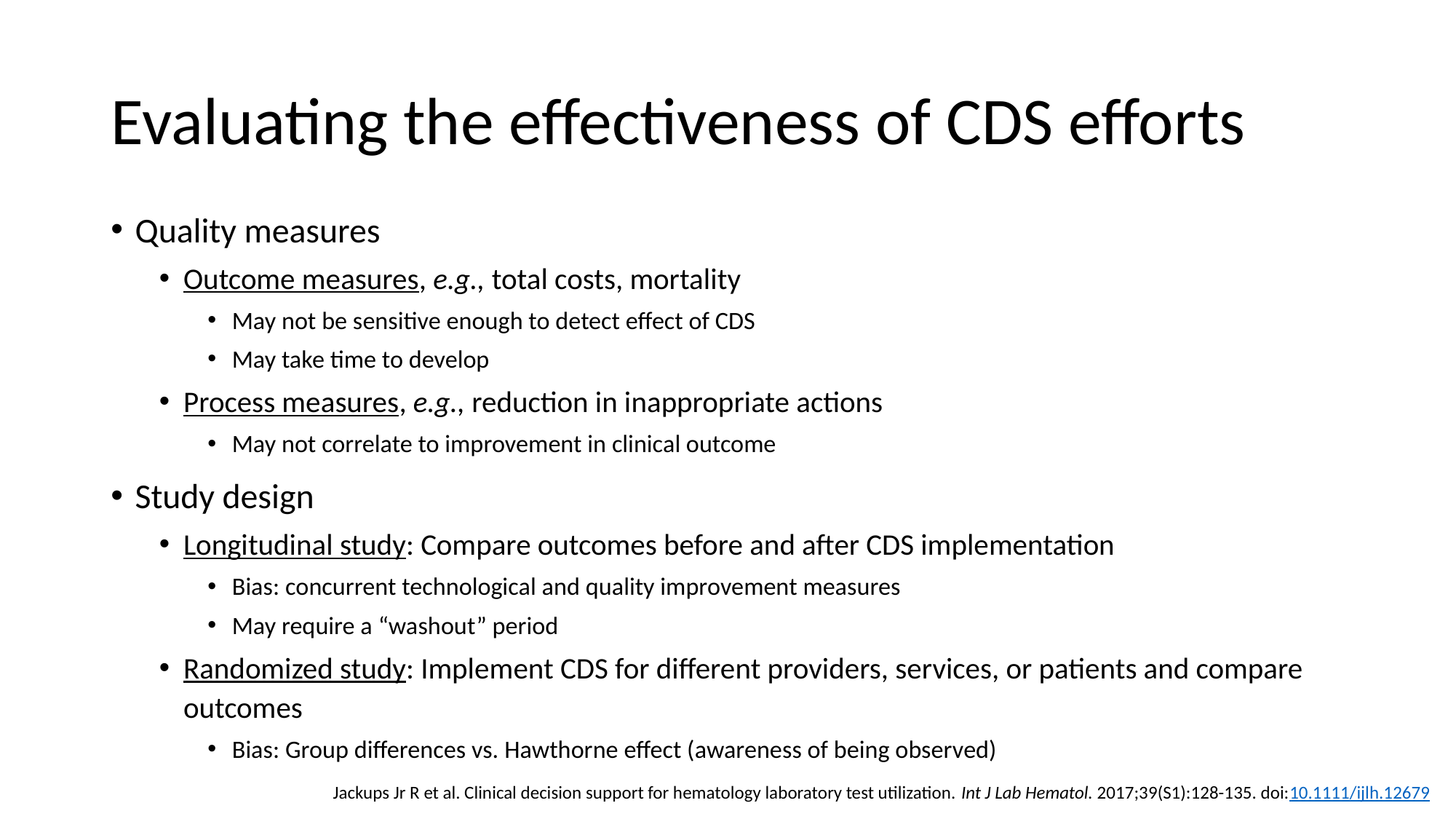

# Evaluating the effectiveness of CDS efforts
Quality measures
Outcome measures, e.g., total costs, mortality
May not be sensitive enough to detect effect of CDS
May take time to develop
Process measures, e.g., reduction in inappropriate actions
May not correlate to improvement in clinical outcome
Study design
Longitudinal study: Compare outcomes before and after CDS implementation
Bias: concurrent technological and quality improvement measures
May require a “washout” period
Randomized study: Implement CDS for different providers, services, or patients and compare outcomes
Bias: Group differences vs. Hawthorne effect (awareness of being observed)
Jackups Jr R et al. Clinical decision support for hematology laboratory test utilization. Int J Lab Hematol. 2017;39(S1):128-135. doi:10.1111/ijlh.12679